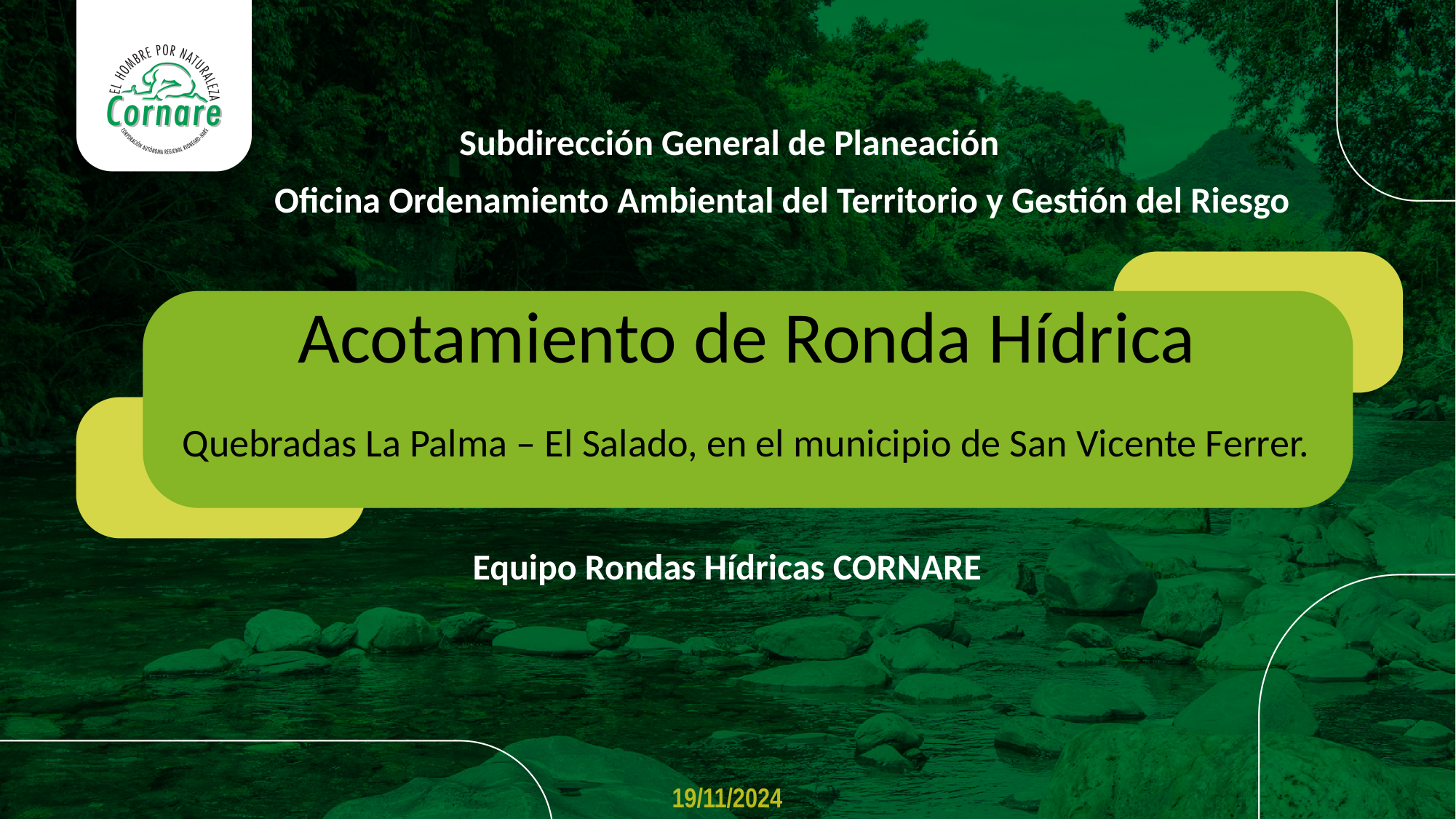

Subdirección General de Planeación
Oficina Ordenamiento Ambiental del Territorio y Gestión del Riesgo
Acotamiento de Ronda Hídrica
Quebradas La Palma – El Salado, en el municipio de San Vicente Ferrer.
Equipo Rondas Hídricas CORNARE
19/11/2024